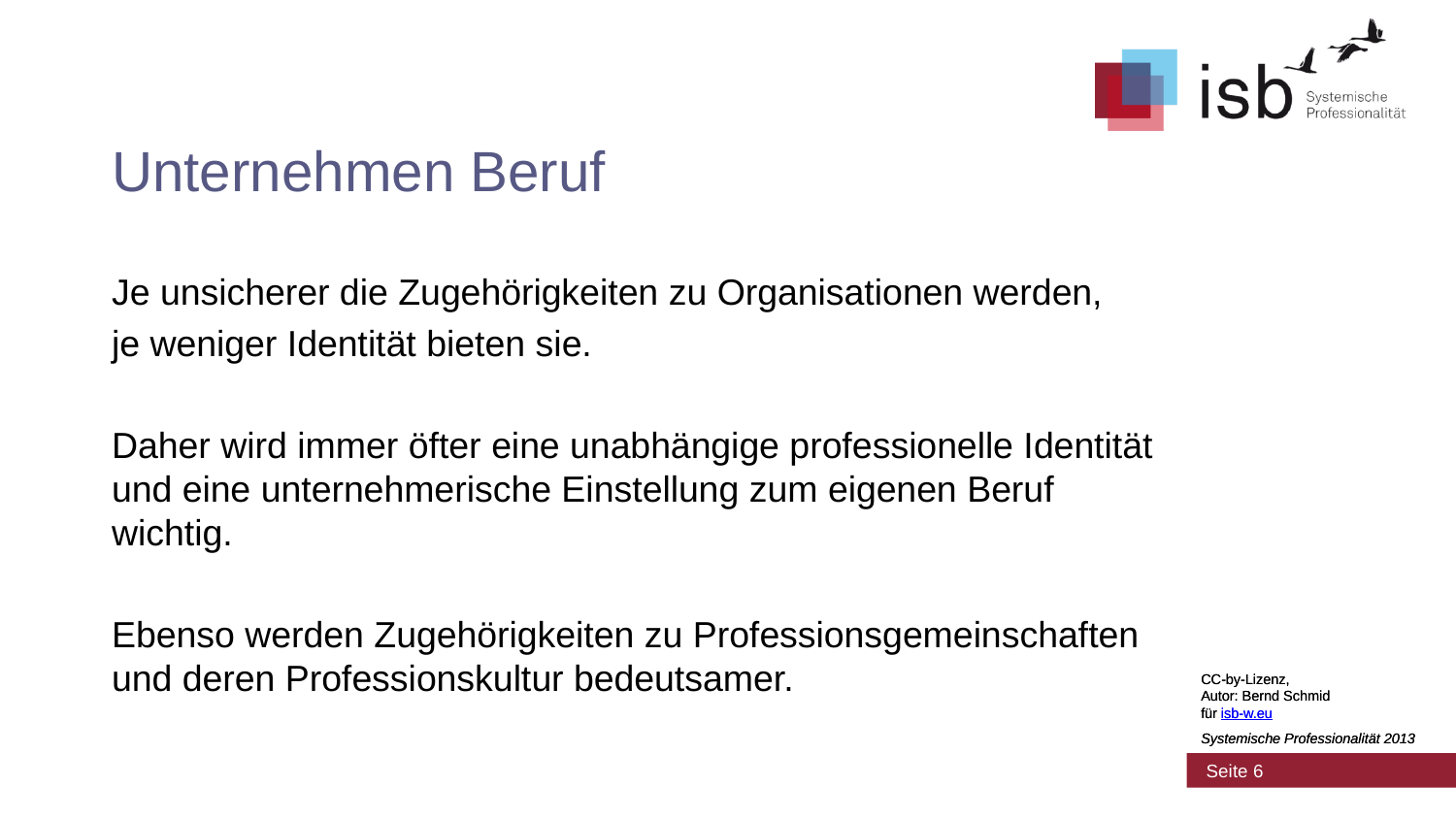

# Unternehmen Beruf
Je unsicherer die Zugehörigkeiten zu Organisationen werden,
je weniger Identität bieten sie.

Daher wird immer öfter eine unabhängige professionelle Identität und eine unternehmerische Einstellung zum eigenen Beruf wichtig.

Ebenso werden Zugehörigkeiten zu Professionsgemeinschaften und deren Professionskultur bedeutsamer.

CC-by-Lizenz,
Autor: Bernd Schmid
für isb-w.eu
Systemische Professionalität 2013
 Seite 6